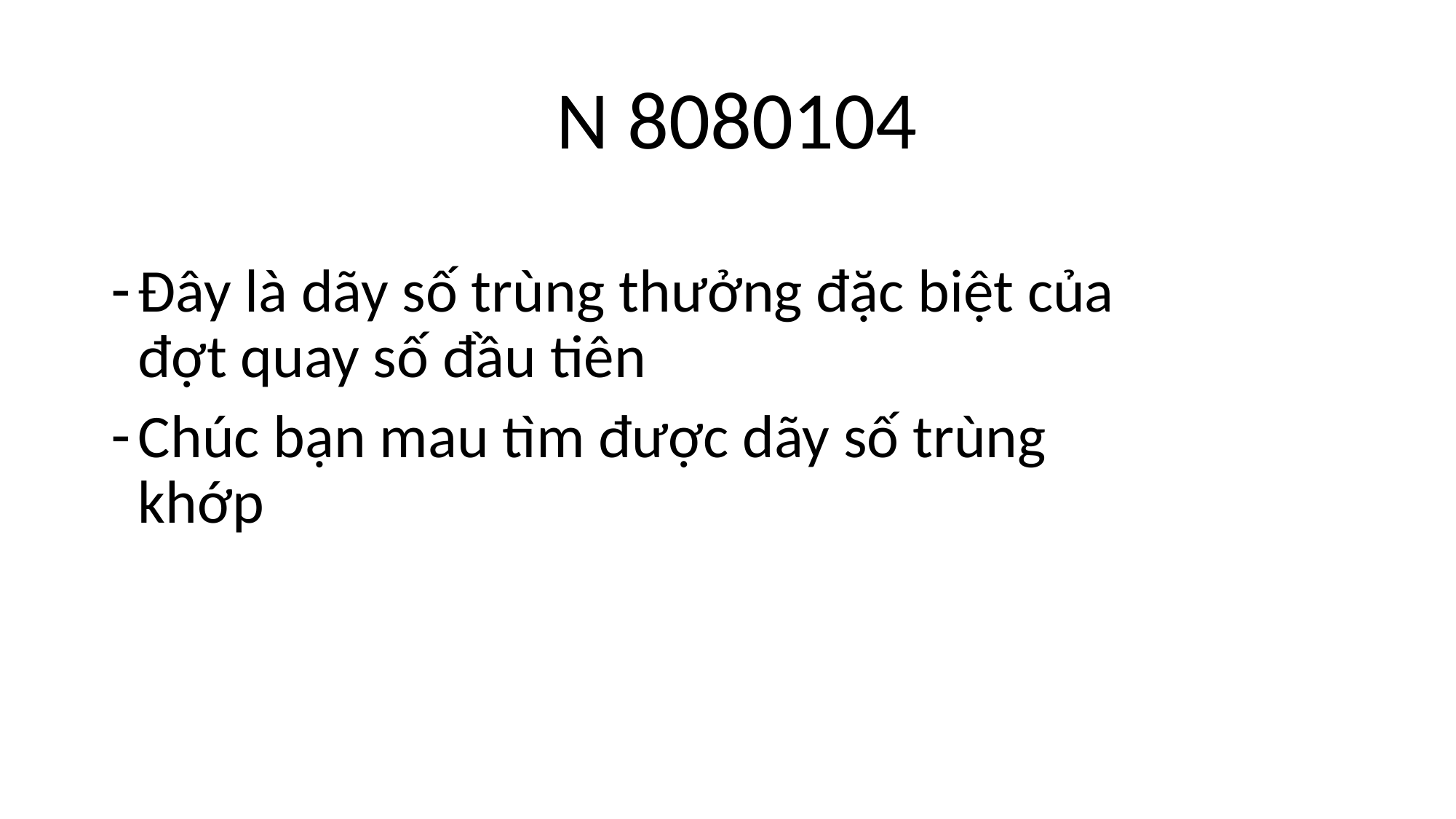

# N 8080104

Đây là dãy số trùng thưởng đặc biệt của đợt quay số đầu tiên
Chúc bạn mau tìm được dãy số trùng khớp